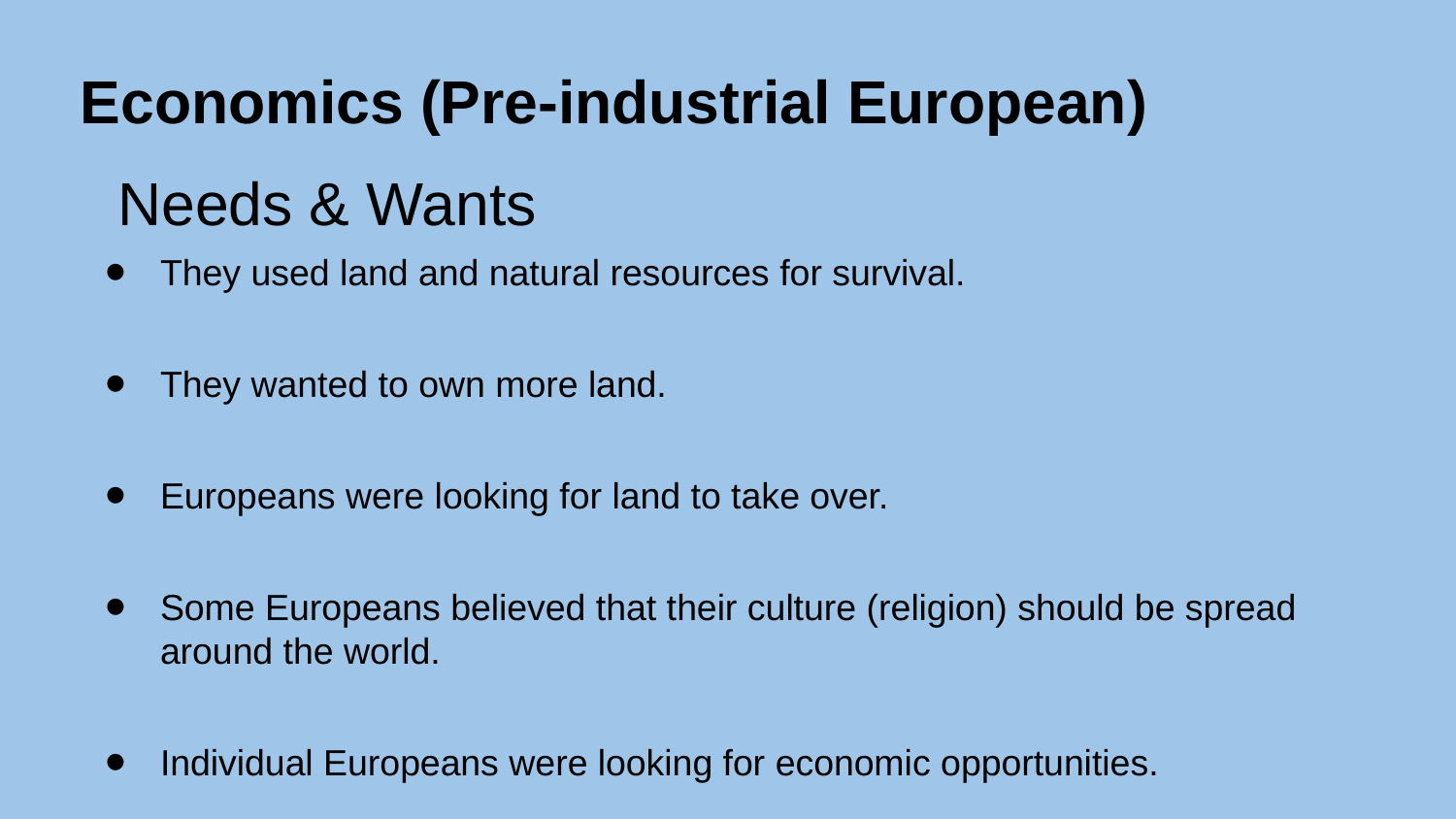

# Economics (Pre-industrial European)
Needs & Wants
They used land and natural resources for survival.

They wanted to own more land.

Europeans were looking for land to take over.

Some Europeans believed that their culture (religion) should be spread around the world.

Individual Europeans were looking for economic opportunities.